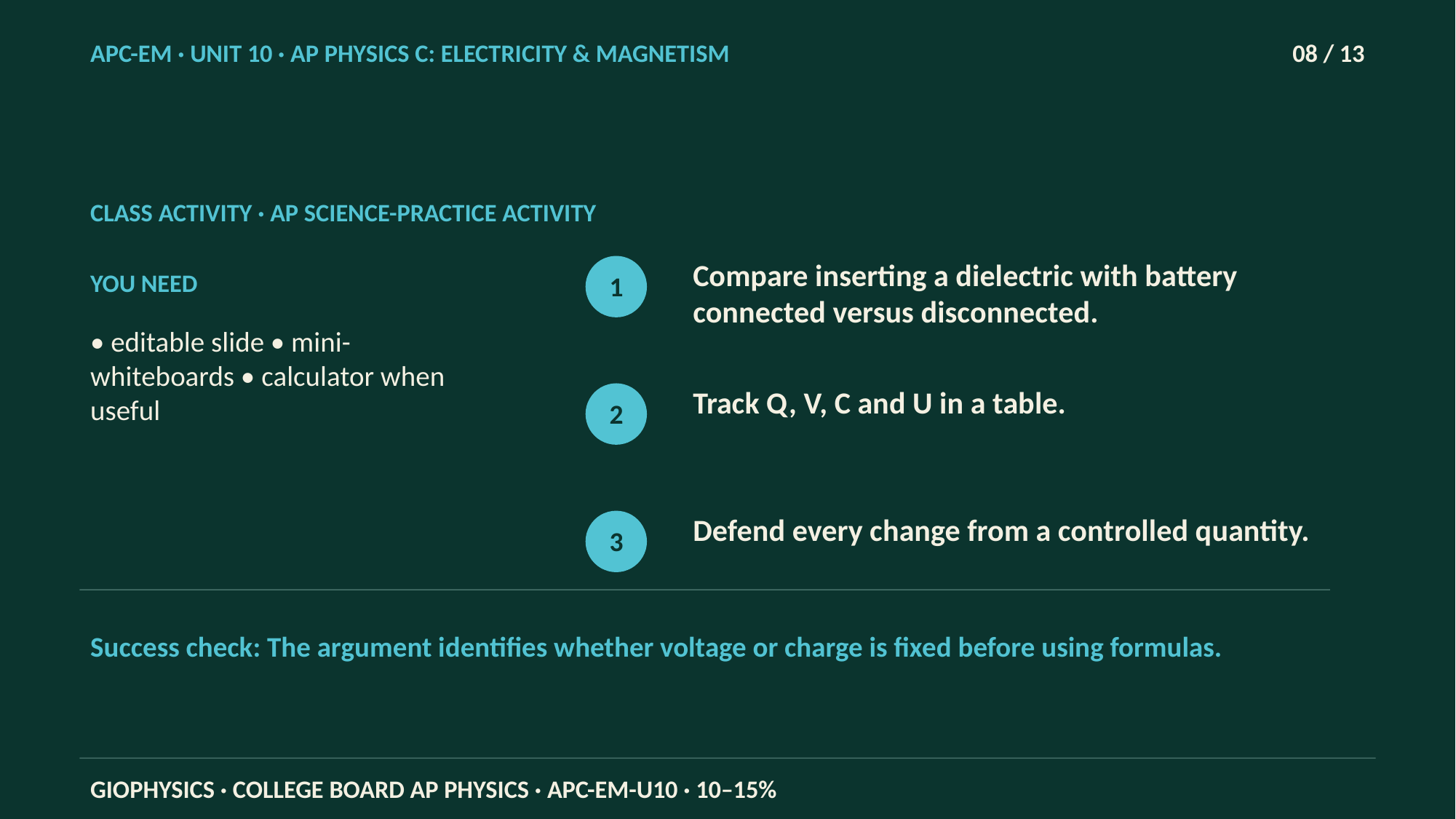

APC-EM · UNIT 10 · AP PHYSICS C: ELECTRICITY & MAGNETISM
08 / 13

CLASS ACTIVITY · AP SCIENCE-PRACTICE ACTIVITY
Compare inserting a dielectric with battery connected versus disconnected.

YOU NEED
1
• editable slide • mini-whiteboards • calculator when useful
Track Q, V, C and U in a table.

2
Defend every change from a controlled quantity.

3

Success check: The argument identifies whether voltage or charge is fixed before using formulas.

GIOPHYSICS · COLLEGE BOARD AP PHYSICS · APC-EM-U10 · 10–15%